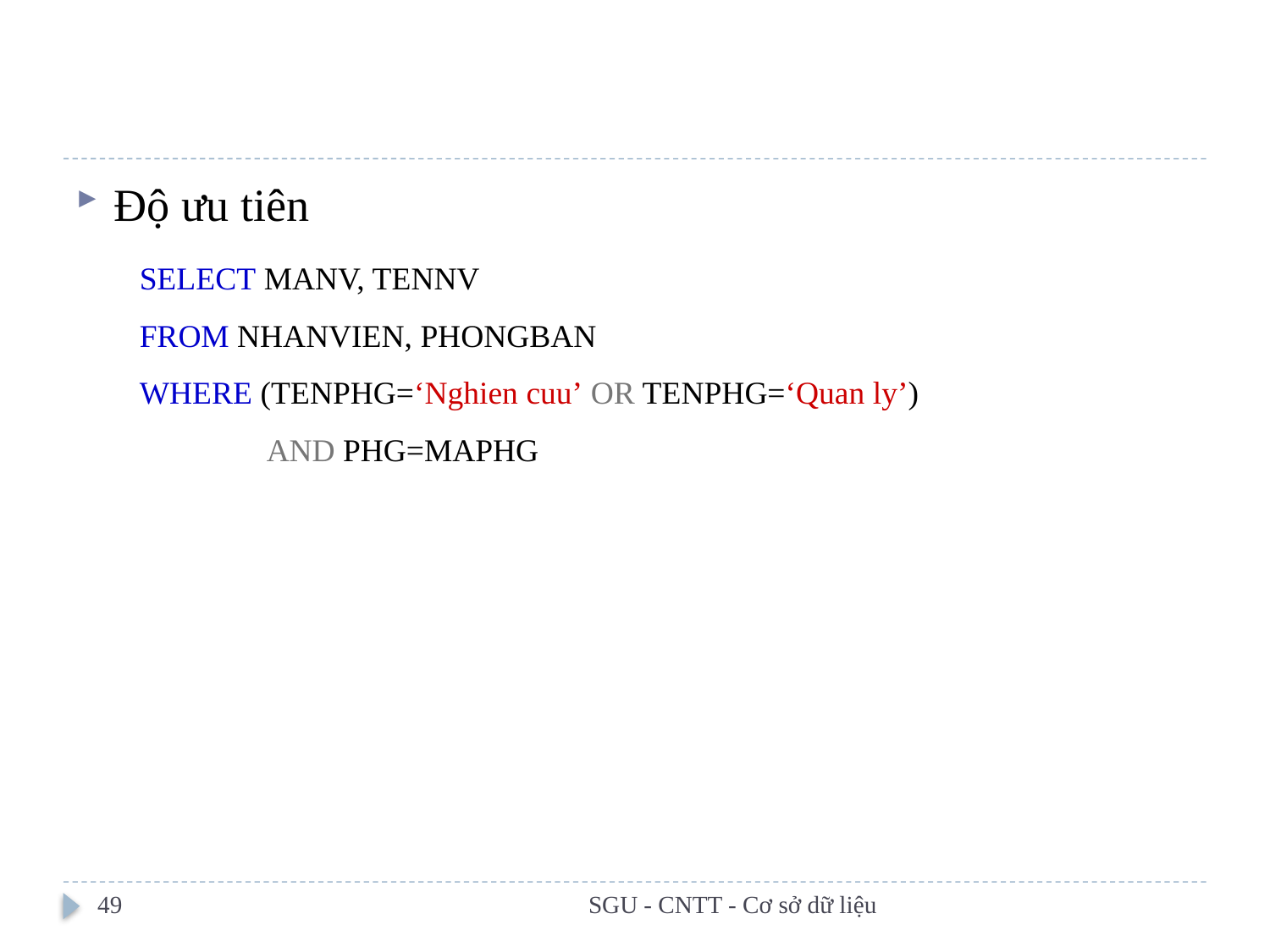

#
Độ ưu tiên

SELECT MANV, TENNV
FROM NHANVIEN, PHONGBAN
WHERE (TENPHG=‘Nghien cuu’ OR TENPHG=‘Quan ly’)
AND PHG=MAPHG

49
SGU - CNTT - Cơ sở dữ liệu